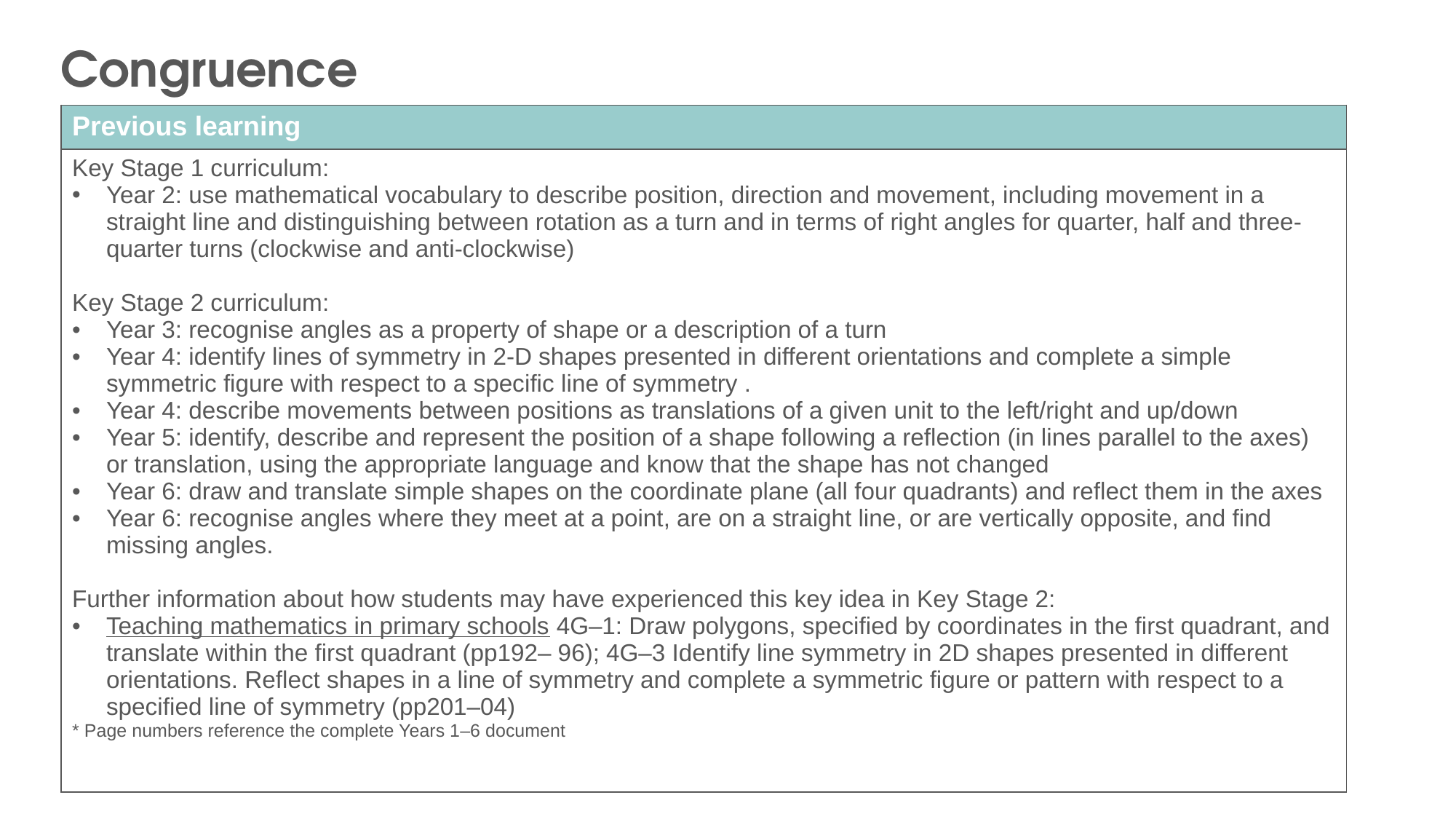

Congruence
| Previous learning |
| --- |
| Key Stage 1 curriculum: Year 2: use mathematical vocabulary to describe position, direction and movement, including movement in a straight line and distinguishing between rotation as a turn and in terms of right angles for quarter, half and three-quarter turns (clockwise and anti-clockwise) Key Stage 2 curriculum: Year 3: recognise angles as a property of shape or a description of a turn Year 4: identify lines of symmetry in 2-D shapes presented in different orientations and complete a simple symmetric figure with respect to a specific line of symmetry . Year 4: describe movements between positions as translations of a given unit to the left/right and up/down Year 5: identify, describe and represent the position of a shape following a reflection (in lines parallel to the axes) or translation, using the appropriate language and know that the shape has not changed Year 6: draw and translate simple shapes on the coordinate plane (all four quadrants) and reflect them in the axes Year 6: recognise angles where they meet at a point, are on a straight line, or are vertically opposite, and find missing angles. Further information about how students may have experienced this key idea in Key Stage 2: Teaching mathematics in primary schools 4G–1: Draw polygons, specified by coordinates in the first quadrant, and translate within the first quadrant (pp192– 96); 4G–3 Identify line symmetry in 2D shapes presented in different orientations. Reflect shapes in a line of symmetry and complete a symmetric figure or pattern with respect to a specified line of symmetry (pp201–04) \* Page numbers reference the complete Years 1–6 document |